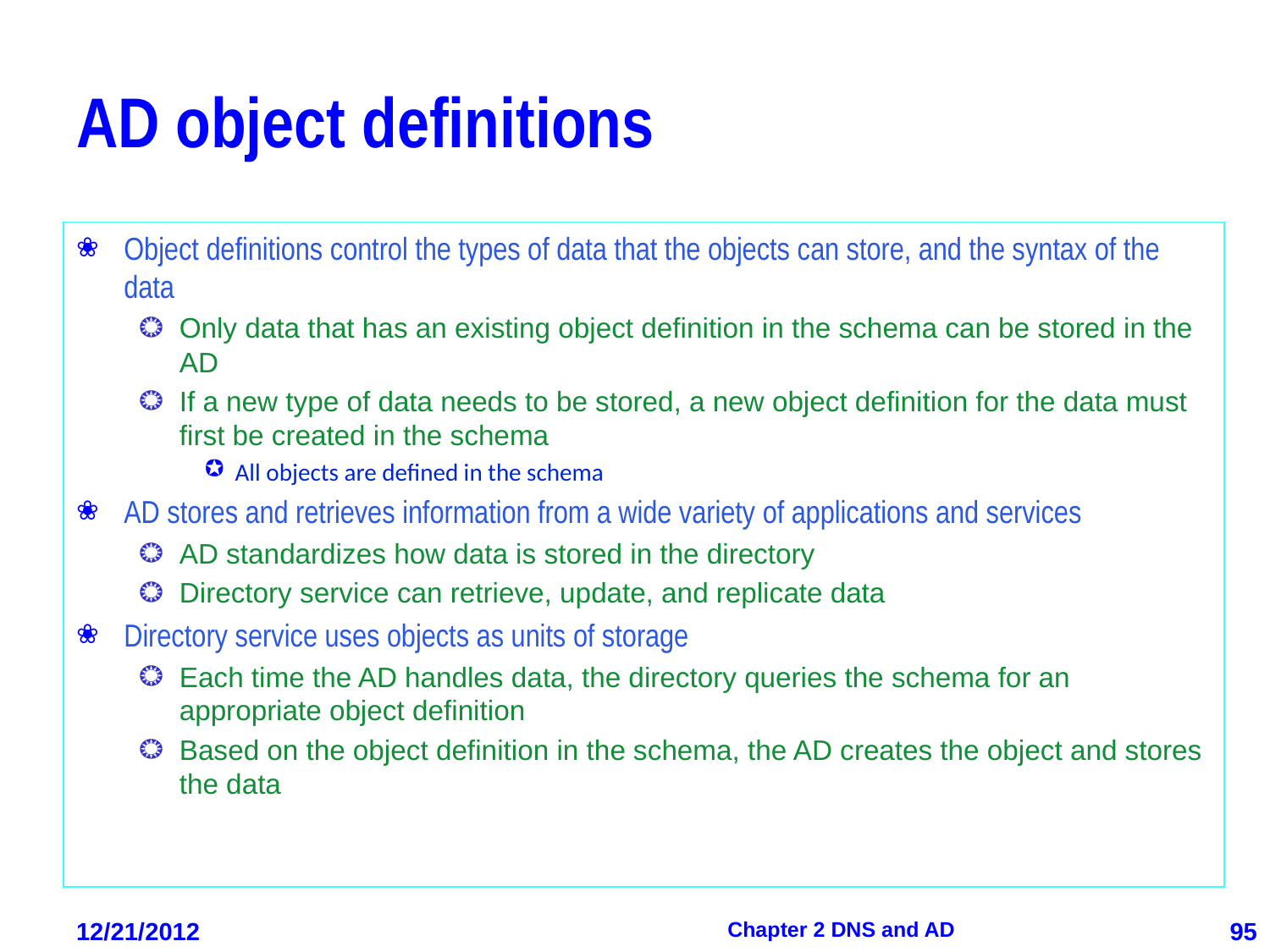

# AD object definitions
Object definitions control the types of data that the objects can store, and the syntax of the data
Only data that has an existing object definition in the schema can be stored in the AD
If a new type of data needs to be stored, a new object definition for the data must first be created in the schema
All objects are defined in the schema
AD stores and retrieves information from a wide variety of applications and services
AD standardizes how data is stored in the directory
Directory service can retrieve, update, and replicate data
Directory service uses objects as units of storage
Each time the AD handles data, the directory queries the schema for an appropriate object definition
Based on the object definition in the schema, the AD creates the object and stores the data

12/21/2012
Chapter 2 DNS and AD
95